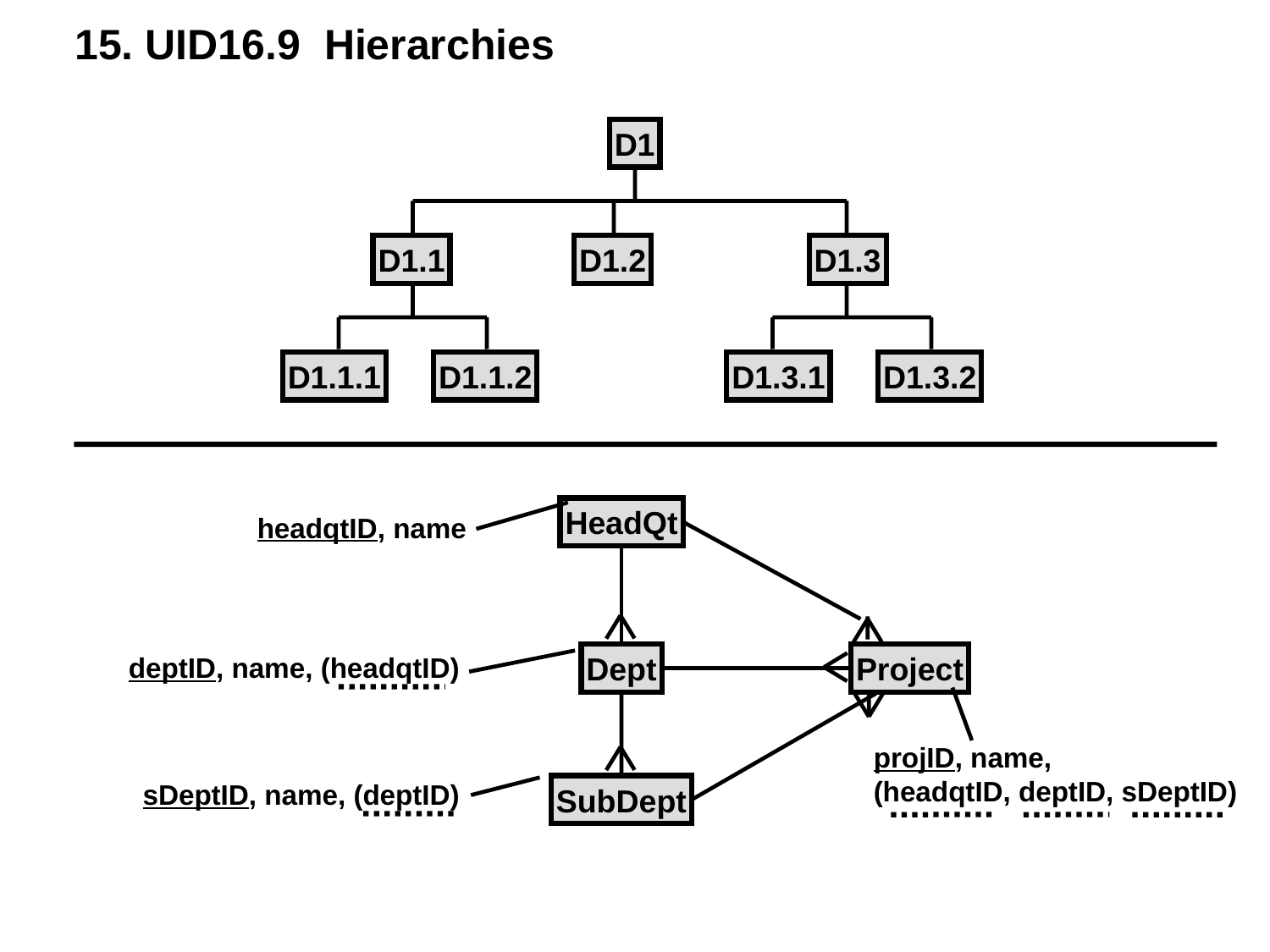

15. UID16.9  Hierarchies
D1

D1.1
D1.2
D1.3

D1.1.1
D1.1.2
D1.3.1
D1.3.2

HeadQt

headqtID, name

Dept
Project
deptID, name, (headqtID)

projID, name,
(headqtID, deptID, sDeptID)

sDeptID, name, (deptID)
SubDept